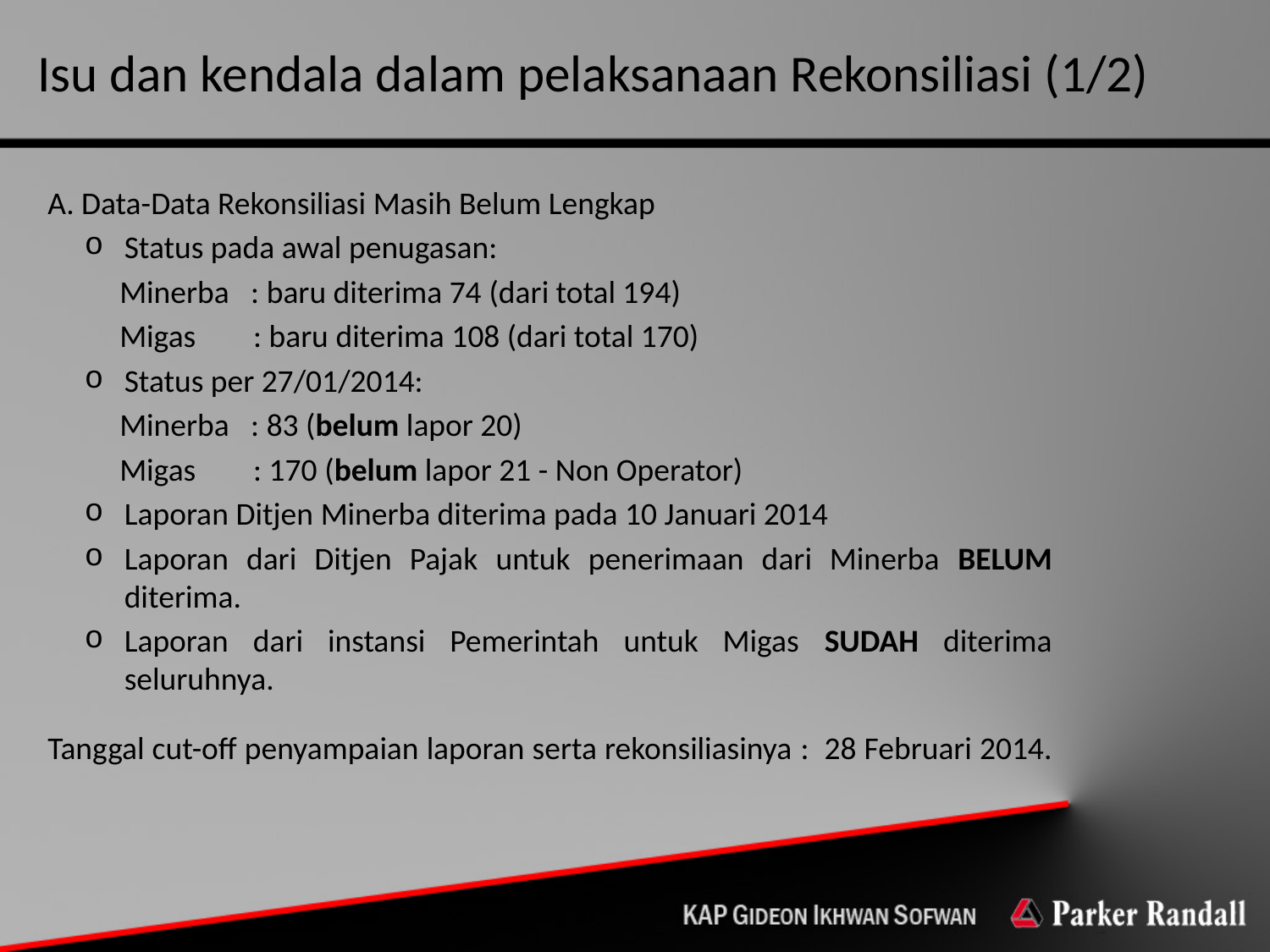

Isu dan kendala dalam pelaksanaan Rekonsiliasi (1/2)
A. Data-Data Rekonsiliasi Masih Belum Lengkap
Status pada awal penugasan:
          Minerba   : baru diterima 74 (dari total 194)
          Migas        : baru diterima 108 (dari total 170)
Status per 27/01/2014:
          Minerba   : 83 (belum lapor 20)
          Migas        : 170 (belum lapor 21 - Non Operator)
Laporan Ditjen Minerba diterima pada 10 Januari 2014
Laporan dari Ditjen Pajak untuk penerimaan dari Minerba BELUM diterima.
Laporan dari instansi Pemerintah untuk Migas SUDAH diterima seluruhnya.

Tanggal cut-off penyampaian laporan serta rekonsiliasinya :  28 Februari 2014.